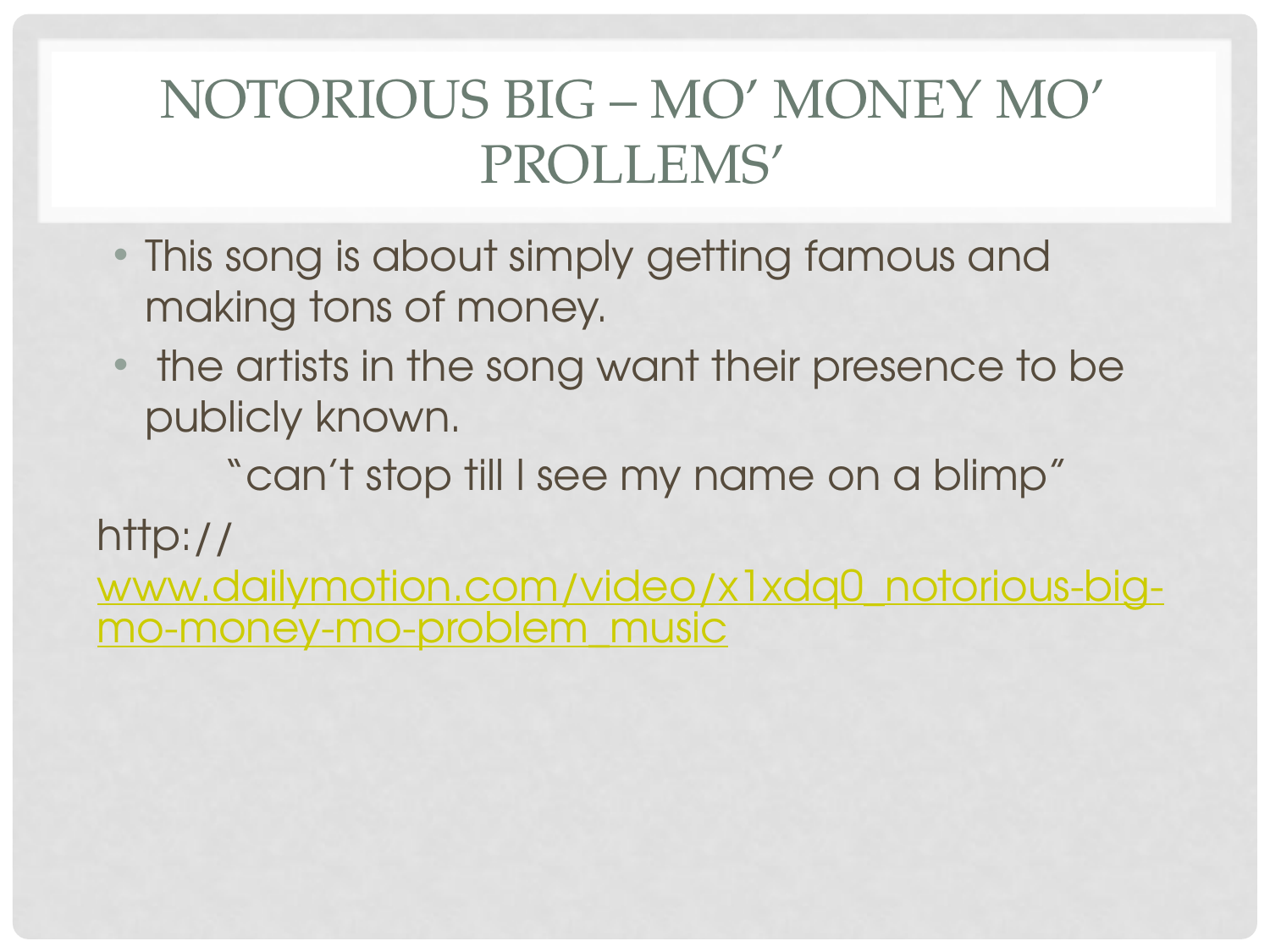

# Notorious BIG – Mo’ money Mo’ prollems’
This song is about simply getting famous and making tons of money.
 the artists in the song want their presence to be publicly known.
	“can’t stop till I see my name on a blimp”
http://www.dailymotion.com/video/x1xdq0_notorious-big-mo-money-mo-problem_music